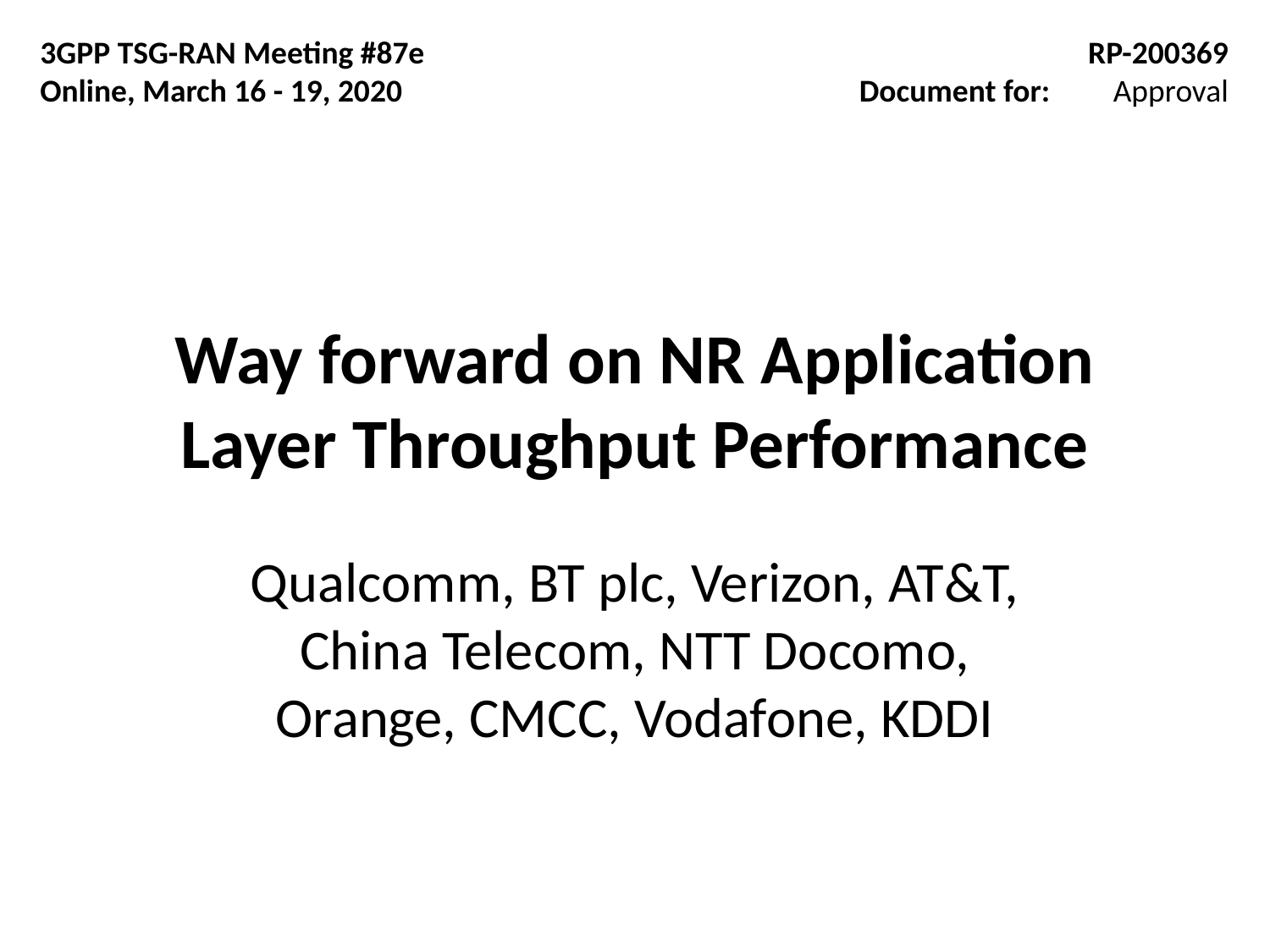

3GPP TSG-RAN Meeting #87e
Online, March 16 - 19, 2020
RP-200369
Document for:	Approval
# Way forward on NR Application Layer Throughput Performance
Qualcomm, BT plc, Verizon, AT&T, China Telecom, NTT Docomo, Orange, CMCC, Vodafone, KDDI